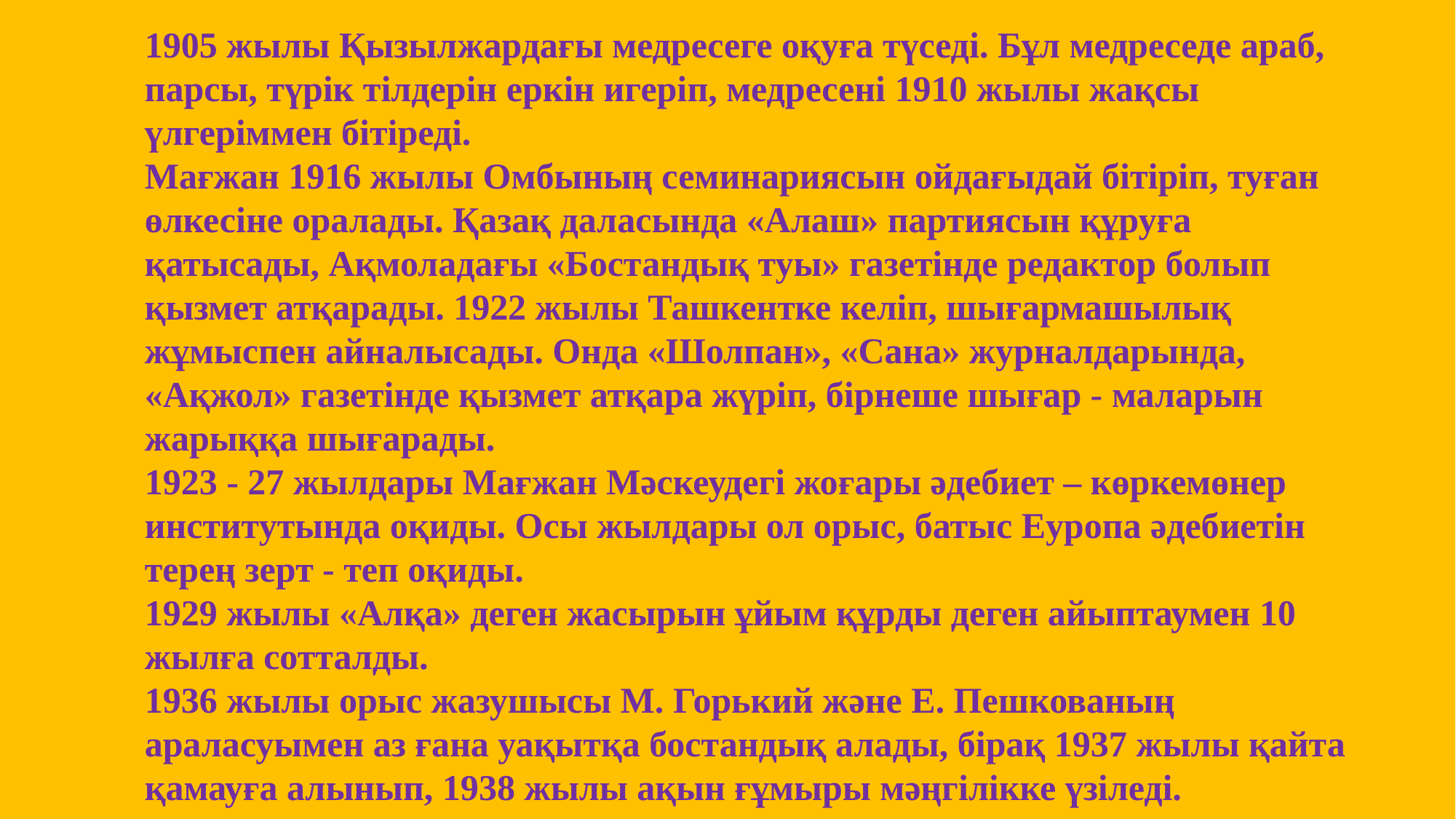

1905 жылы Қызылжардағы медресеге оқуға түседі. Бұл медреседе араб, парсы, түрік тілдерін еркін игеріп, медресені 1910 жылы жақсы үлгеріммен бітіреді.
Мағжан 1916 жылы Омбының семинариясын ойдағыдай бітіріп, туған өлкесіне оралады. Қазақ даласында «Алаш» партиясын құруға қатысады, Ақмоладағы «Бостандық туы» газетінде редактор болып қызмет атқарады. 1922 жылы Ташкентке келіп, шығармашылық жұмыспен айналысады. Онда «Шолпан», «Сана» журналдарында, «Ақжол» газетінде қызмет атқара жүріп, бірнеше шығар - маларын жарыққа шығарады.
1923 - 27 жылдары Мағжан Мәскеудегі жоғары әдебиет – көркемөнер институтында оқиды. Осы жылдары ол орыс, батыс Еуропа әдебиетін терең зерт - теп оқиды.
1929 жылы «Алқа» деген жасырын ұйым құрды деген айыптаумен 10 жылға сотталды.
1936 жылы орыс жазушысы М. Горький және Е. Пешкованың араласуымен аз ғана уақытқа бостандық алады, бірақ 1937 жылы қайта қамауға алынып, 1938 жылы ақын ғұмыры мәңгілікке үзіледі.